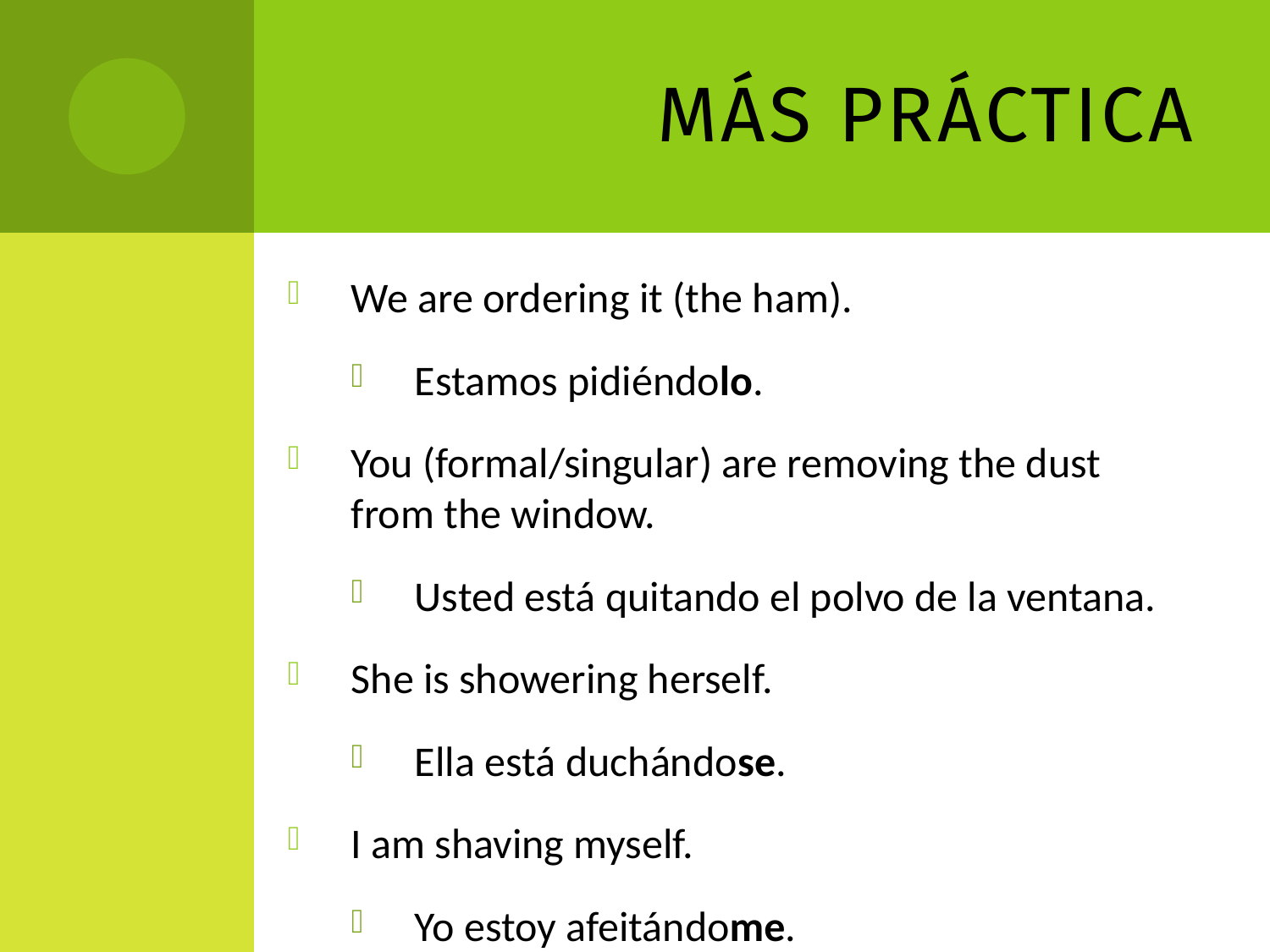

# Más Práctica
We are ordering it (the ham).
Estamos pidiéndolo.
You (formal/singular) are removing the dust from the window.
Usted está quitando el polvo de la ventana.
She is showering herself.
Ella está duchándose.
I am shaving myself.
Yo estoy afeitándome.
You  (familiar/singular) are wahsing (yourself) your hands.
Tú estás lavandote las manos.